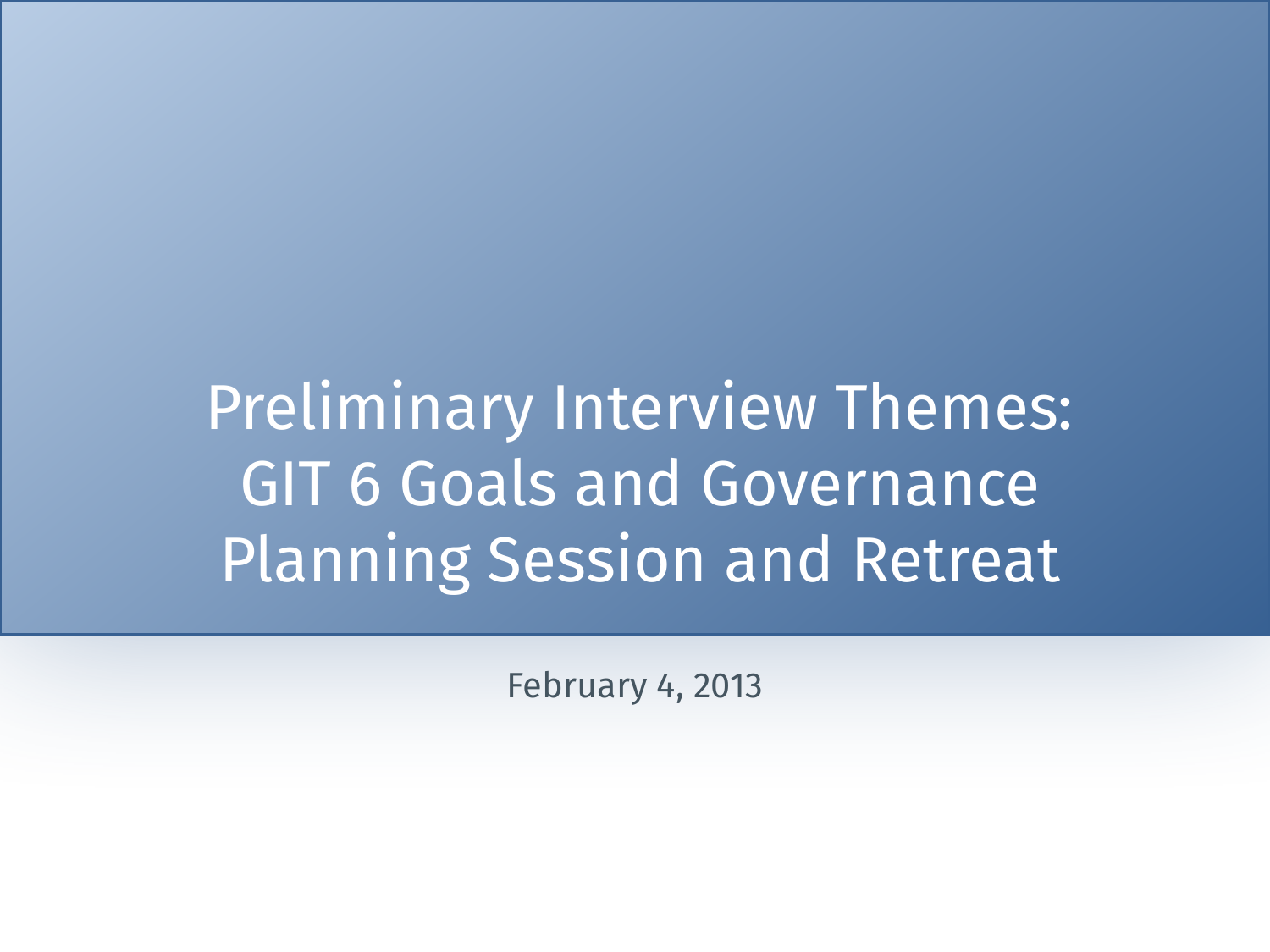

# Preliminary Interview Themes: GIT 6 Goals and Governance Planning Session and Retreat
February 4, 2013